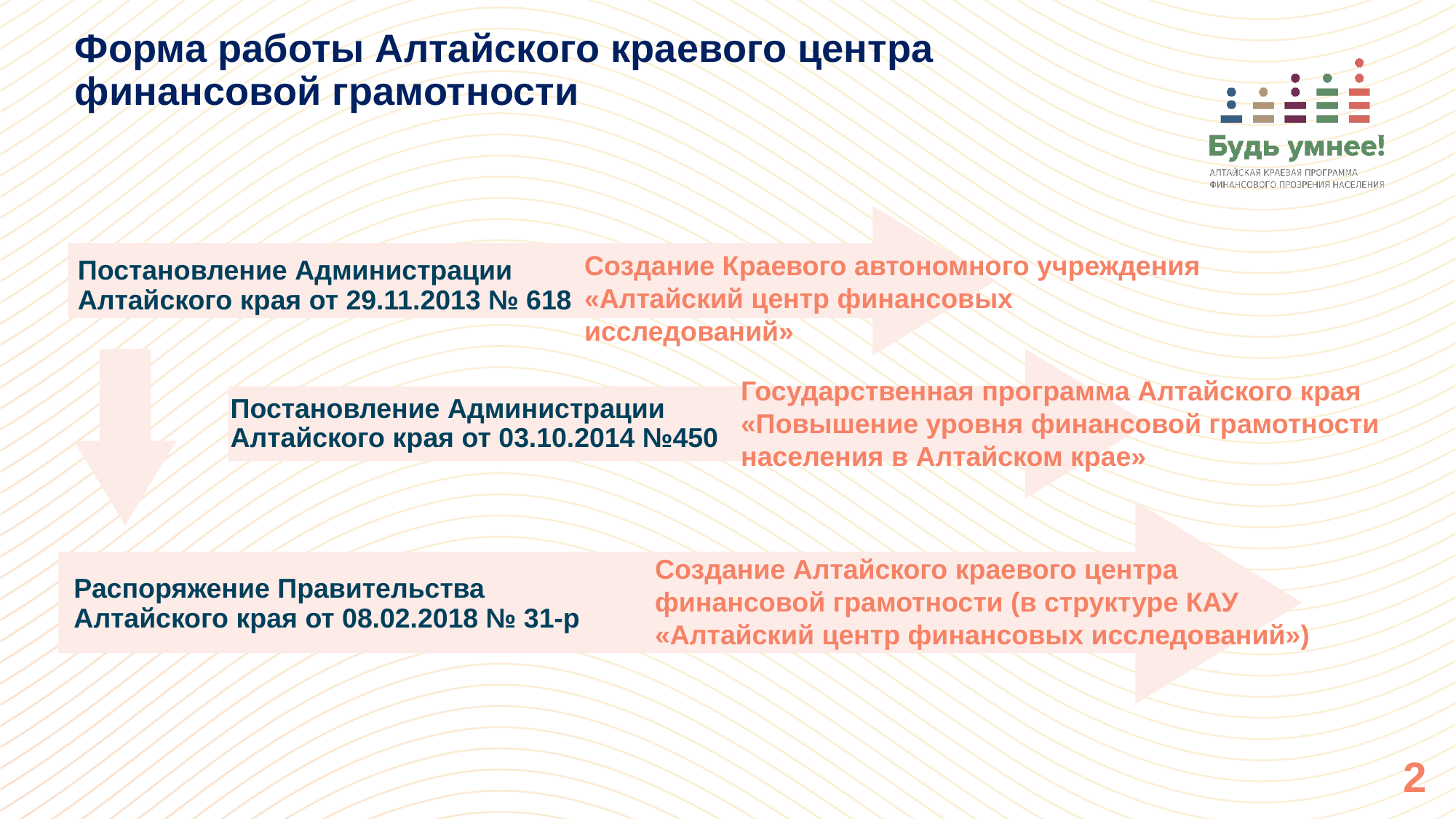

Форма работы Алтайского краевого центра финансовой грамотности
#

Создание Краевого автономного учреждения «Алтайский центр финансовых исследований»
Постановление Администрации Алтайского края от 29.11.2013 № 618

Государственная программа Алтайского края «Повышение уровня финансовой грамотности населения в Алтайском крае»

Постановление Администрации Алтайского края от 03.10.2014 №450

Создание Алтайского краевого центра финансовой грамотности (в структуре КАУ «Алтайский центр финансовых исследований»)
Распоряжение Правительства Алтайского края от 08.02.2018 № 31-р
2